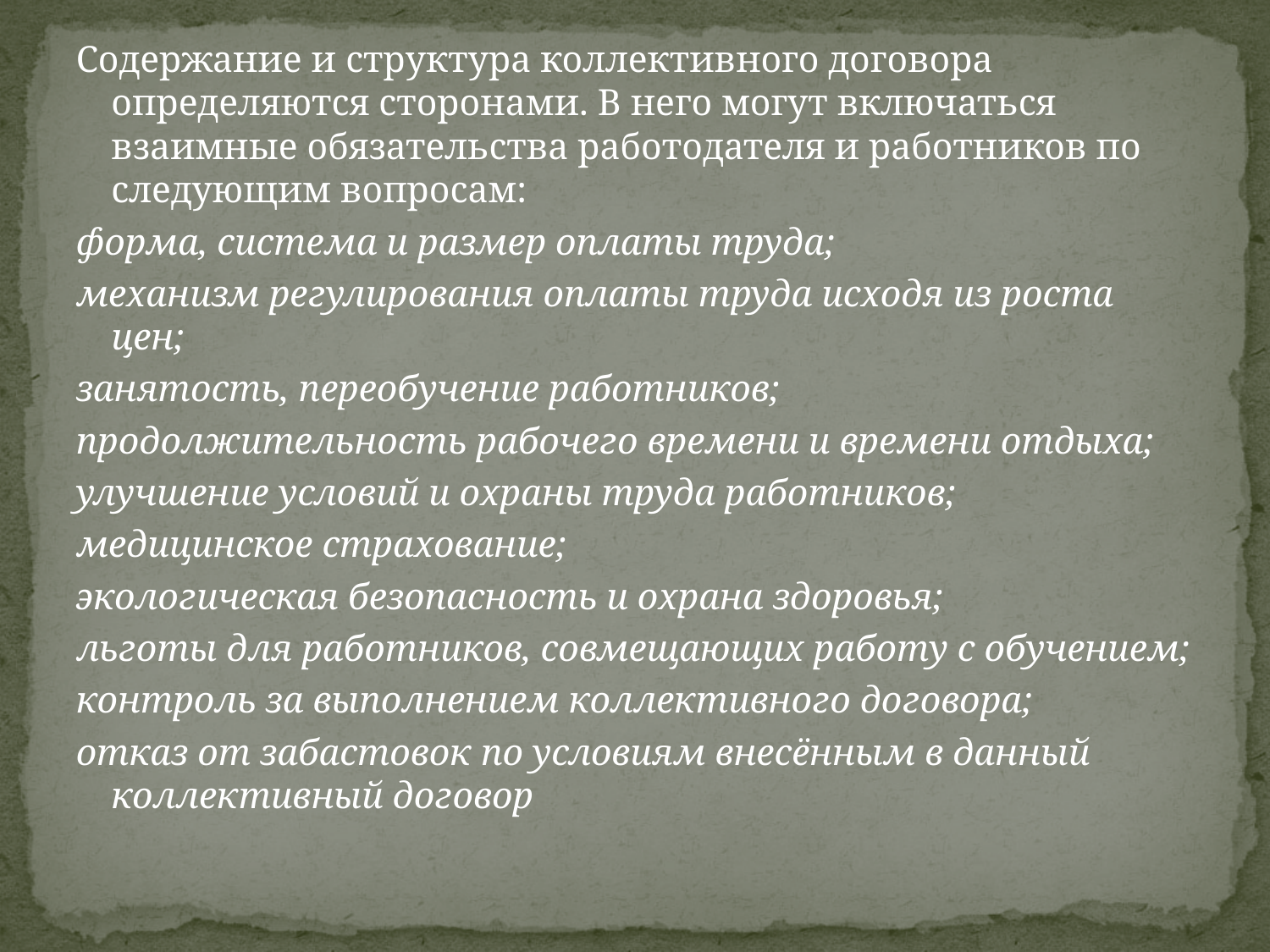

Содержание и структура коллективного договора определяются сторонами. В него могут включаться взаимные обязательства работодателя и работников по следующим вопросам:
форма, система и размер оплаты труда;
механизм регулирования оплаты труда исходя из роста цен;
занятость, переобучение работников;
продолжительность рабочего времени и времени отдыха;
улучшение условий и охраны труда работников;
медицинское страхование;
экологическая безопасность и охрана здоровья;
льготы для работников, совмещающих работу с обучением;
контроль за выполнением коллективного договора;
отказ от забастовок по условиям внесённым в данный коллективный договор